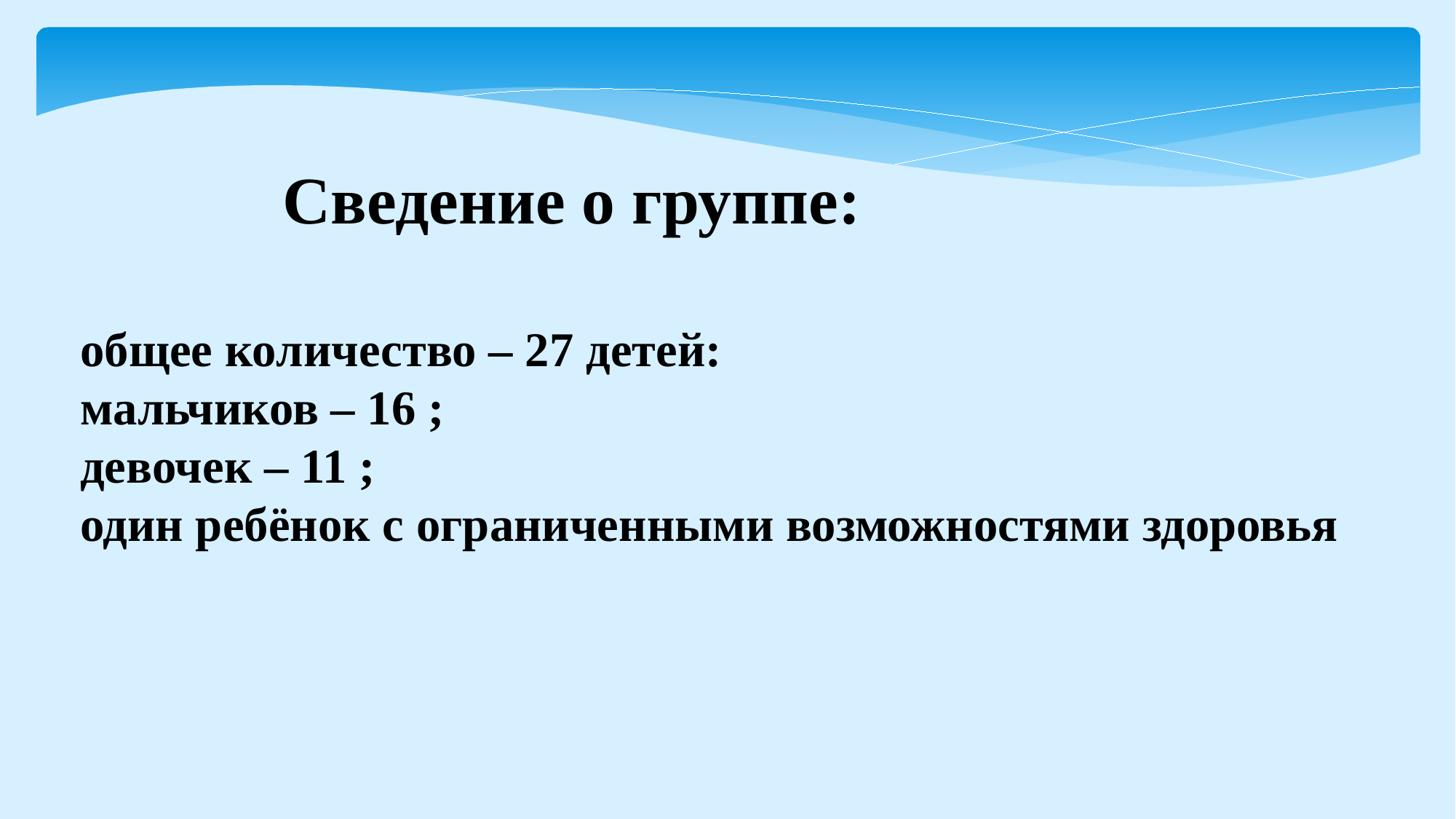

Сведение о группе:
общее количество – 27 детей:
мальчиков – 16 ;
девочек – 11 ;
один ребёнок с ограниченными возможностями здоровья